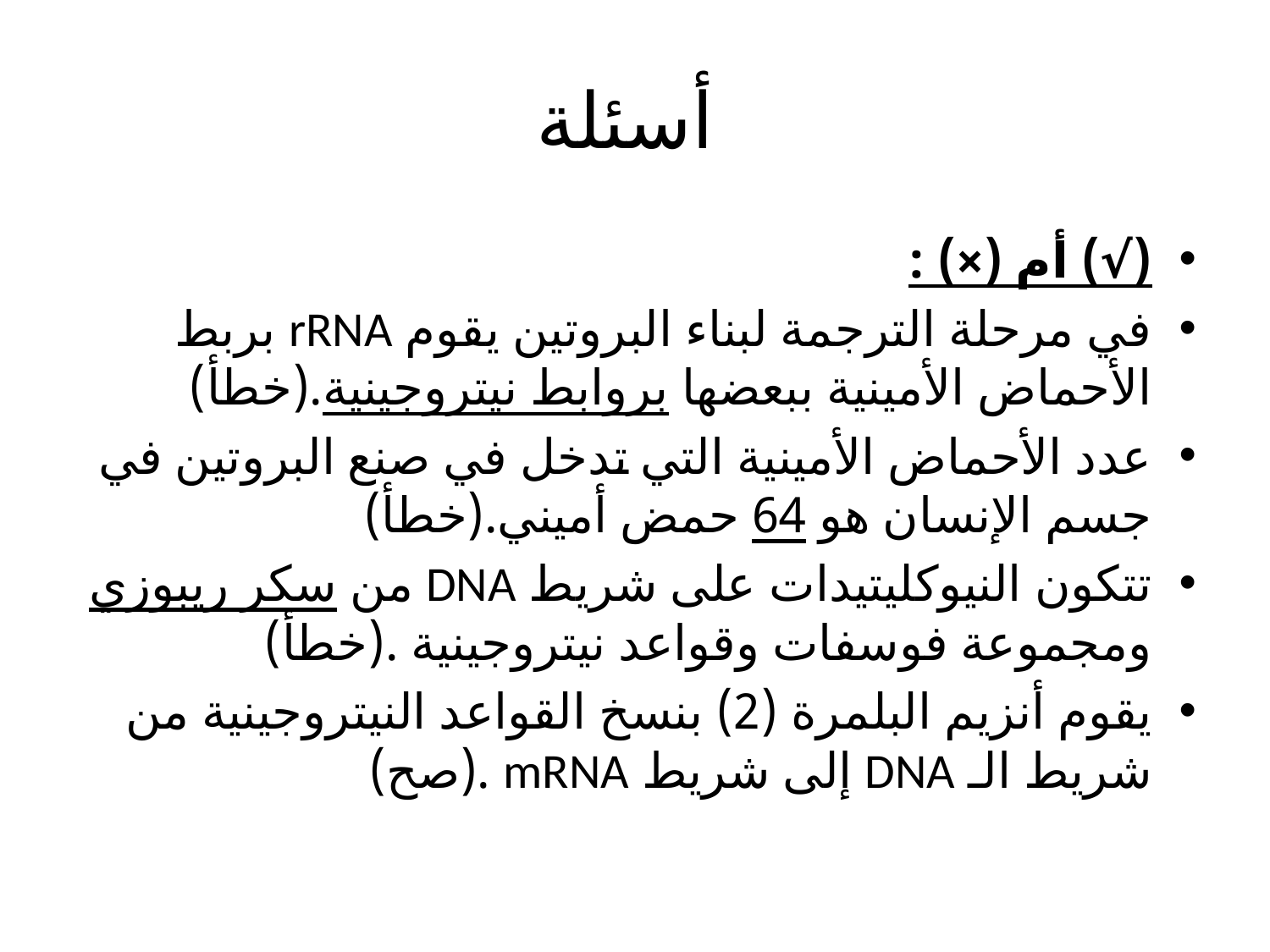

# أسئلة
(√) أم (×) :
في مرحلة الترجمة لبناء البروتين يقوم rRNA بربط الأحماض الأمينية ببعضها بروابط نيتروجينية.(خطأ)
عدد الأحماض الأمينية التي تدخل في صنع البروتين في جسم الإنسان هو 64 حمض أميني.(خطأ)
تتكون النيوكليتيدات على شريط DNA من سكر ريبوزي ومجموعة فوسفات وقواعد نيتروجينية .(خطأ)
يقوم أنزيم البلمرة (2) بنسخ القواعد النيتروجينية من شريط الـ DNA إلى شريط mRNA .(صح)